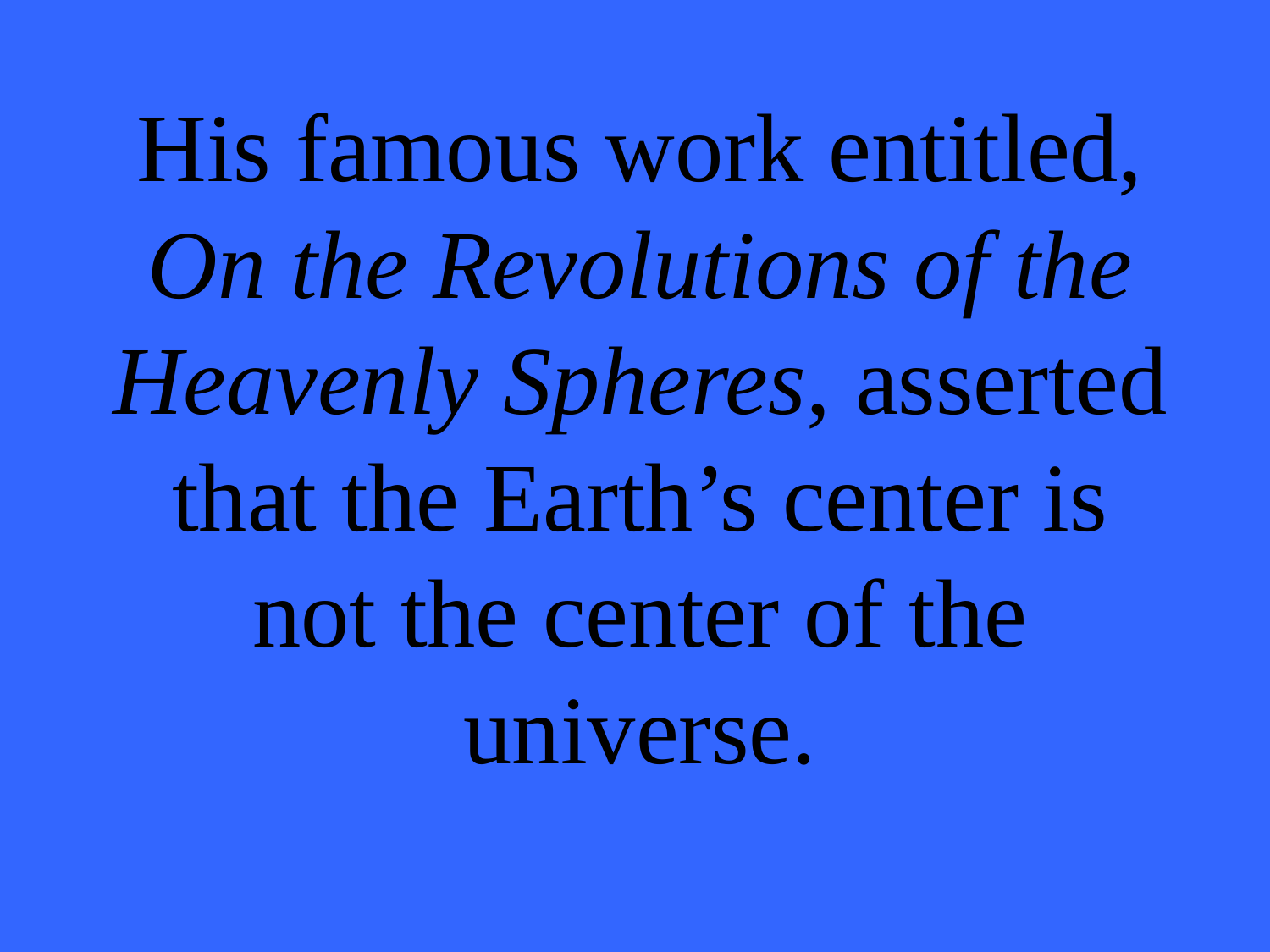

# His famous work entitled, On the Revolutions of the Heavenly Spheres, asserted that the Earth’s center is not the center of the universe.